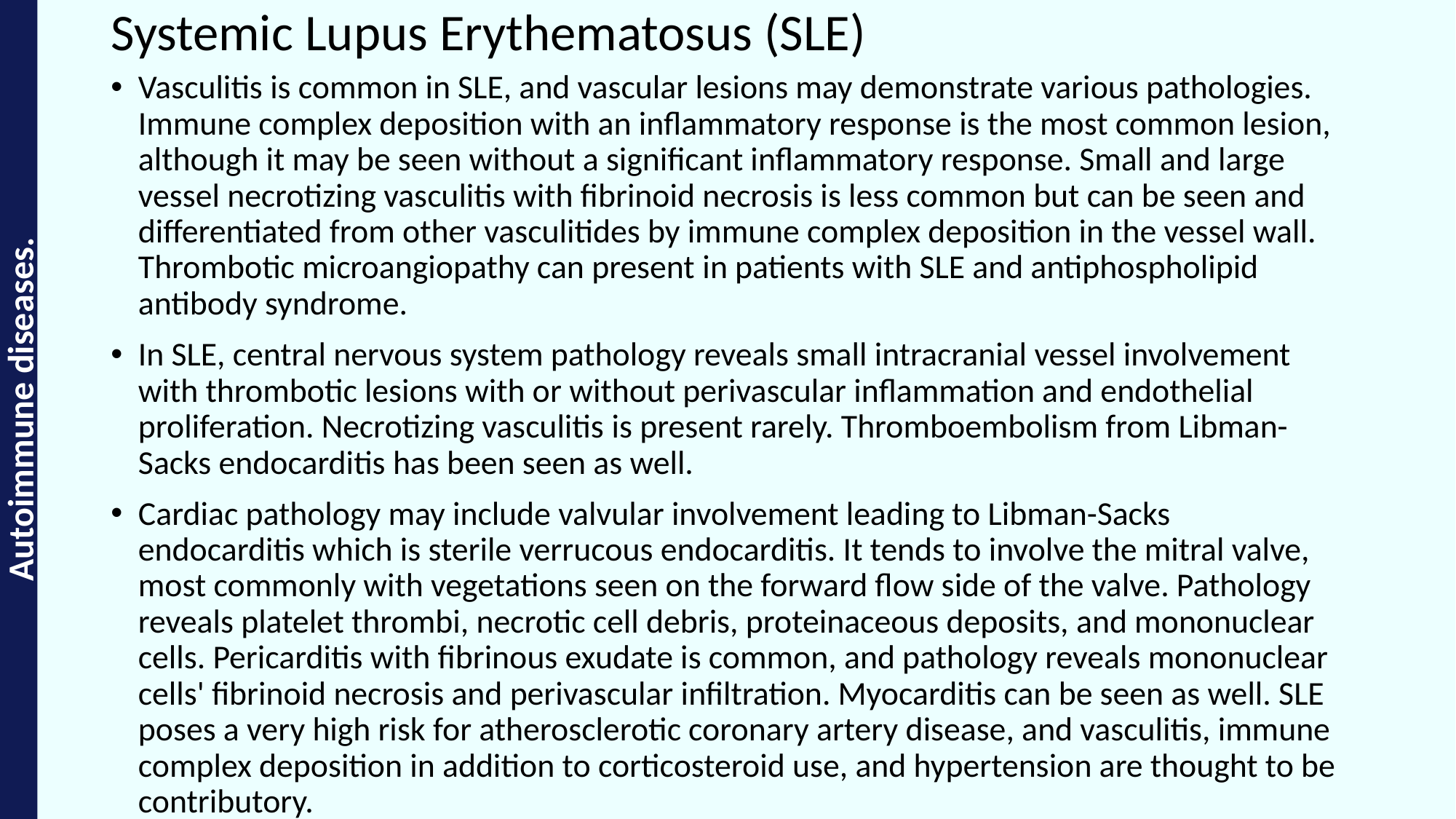

Autoimmune diseases.
# Systemic Lupus Erythematosus (SLE)
Vasculitis is common in SLE, and vascular lesions may demonstrate various pathologies. Immune complex deposition with an inflammatory response is the most common lesion, although it may be seen without a significant inflammatory response. Small and large vessel necrotizing vasculitis with fibrinoid necrosis is less common but can be seen and differentiated from other vasculitides by immune complex deposition in the vessel wall. Thrombotic microangiopathy can present in patients with SLE and antiphospholipid antibody syndrome.
In SLE, central nervous system pathology reveals small intracranial vessel involvement with thrombotic lesions with or without perivascular inflammation and endothelial proliferation. Necrotizing vasculitis is present rarely. Thromboembolism from Libman-Sacks endocarditis has been seen as well.
Cardiac pathology may include valvular involvement leading to Libman-Sacks endocarditis which is sterile verrucous endocarditis. It tends to involve the mitral valve, most commonly with vegetations seen on the forward flow side of the valve. Pathology reveals platelet thrombi, necrotic cell debris, proteinaceous deposits, and mononuclear cells. Pericarditis with fibrinous exudate is common, and pathology reveals mononuclear cells' fibrinoid necrosis and perivascular infiltration. Myocarditis can be seen as well. SLE poses a very high risk for atherosclerotic coronary artery disease, and vasculitis, immune complex deposition in addition to corticosteroid use, and hypertension are thought to be contributory.